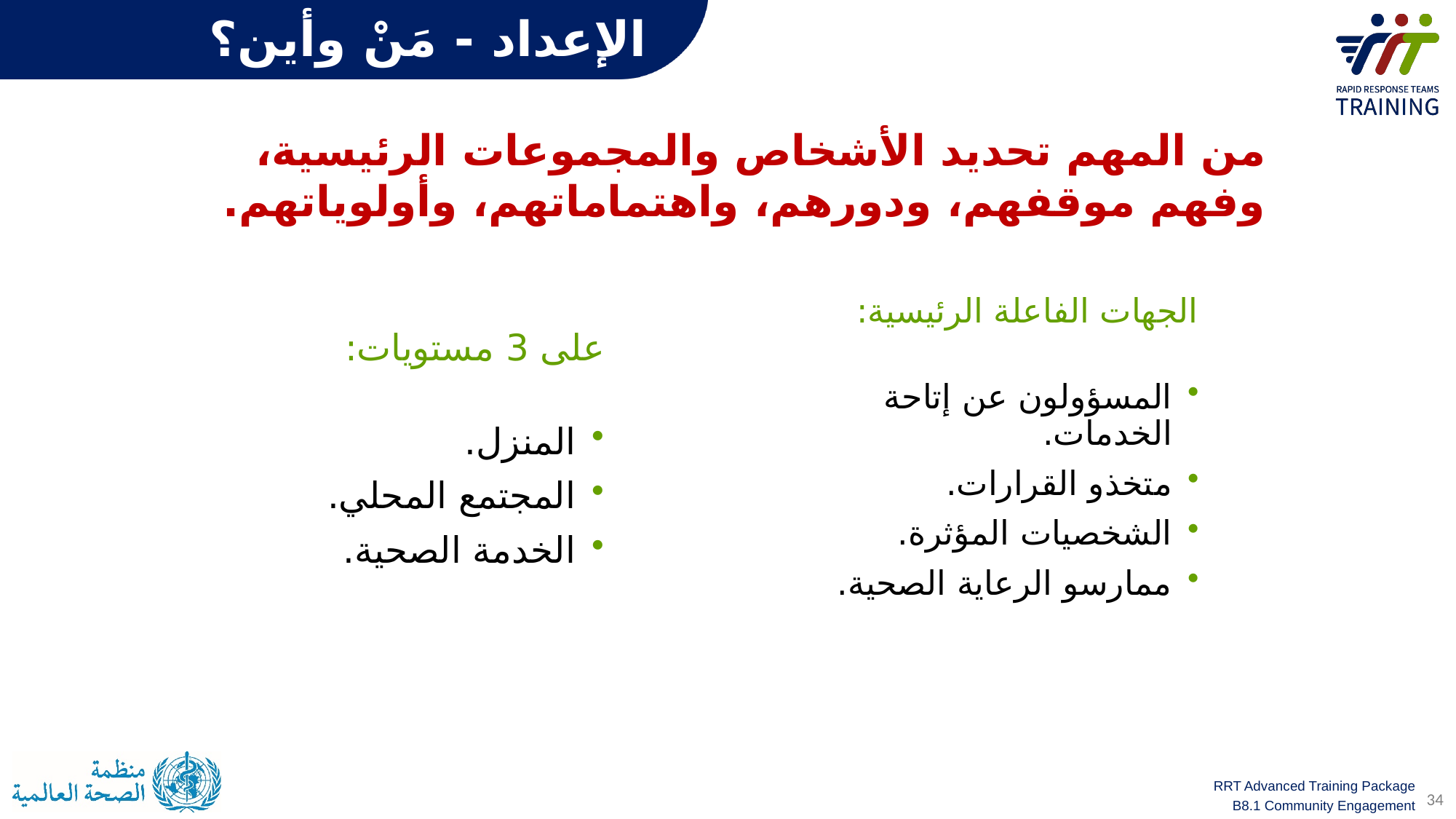

الإعداد - مَنْ وأين؟
من المهم تحديد الأشخاص والمجموعات الرئيسية، وفهم موقفهم، ودورهم، واهتماماتهم، وأولوياتهم.
الجهات الفاعلة الرئيسية:

المسؤولون عن إتاحة الخدمات.
متخذو القرارات.
الشخصيات المؤثرة.
ممارسو الرعاية الصحية.
على 3 مستويات:

المنزل.
المجتمع المحلي.
الخدمة الصحية.